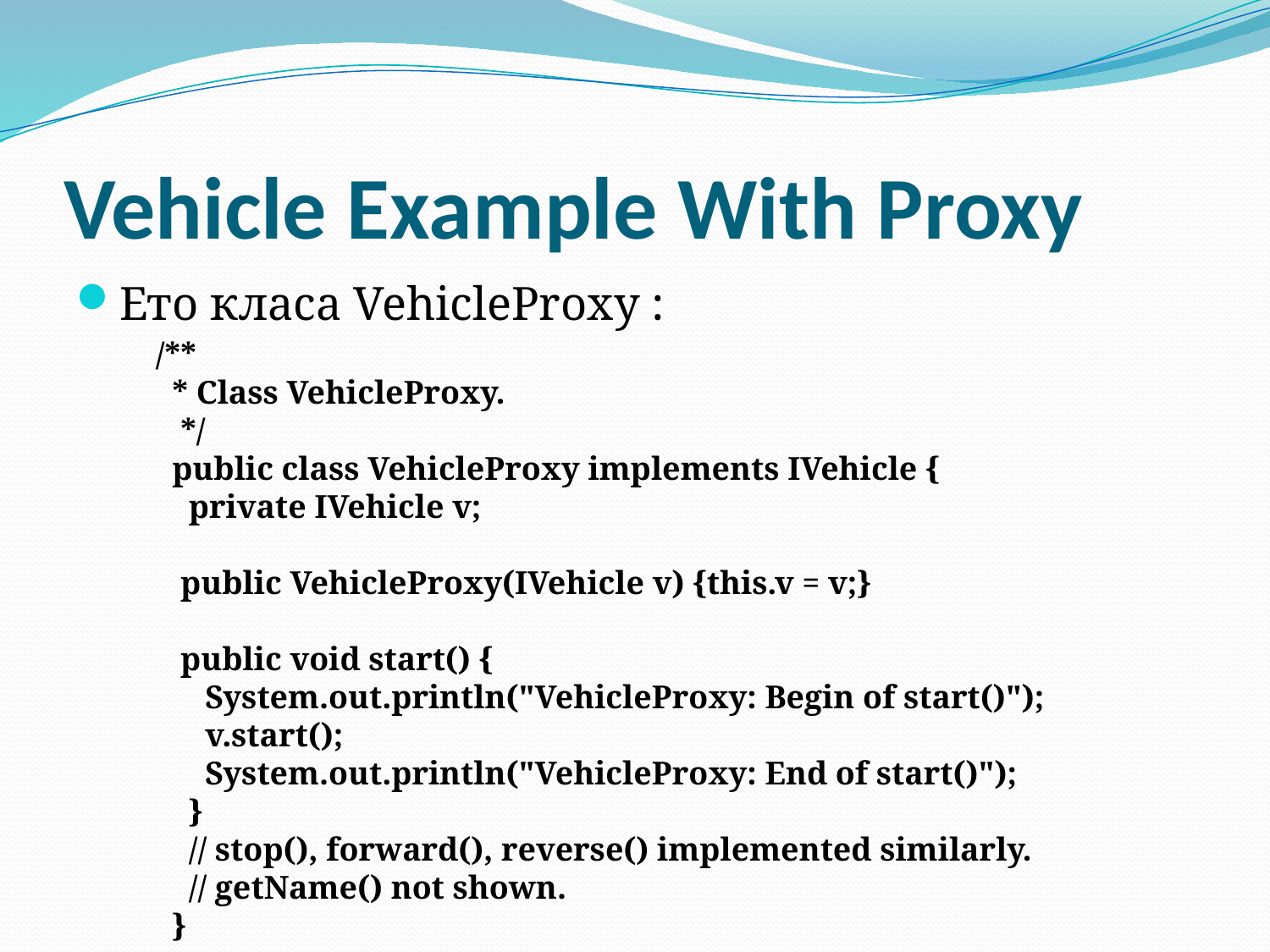

# Vehicle Example With Proxy
Ето класа VehicleProxy :
 /**
   * Class VehicleProxy.
    */
   public class VehicleProxy implements IVehicle {
     private IVehicle v;

    public VehicleProxy(IVehicle v) {this.v = v;}

    public void start() {
       System.out.println("VehicleProxy: Begin of start()");
       v.start();
       System.out.println("VehicleProxy: End of start()");
     }
     // stop(), forward(), reverse() implemented similarly.
     // getName() not shown.
   }